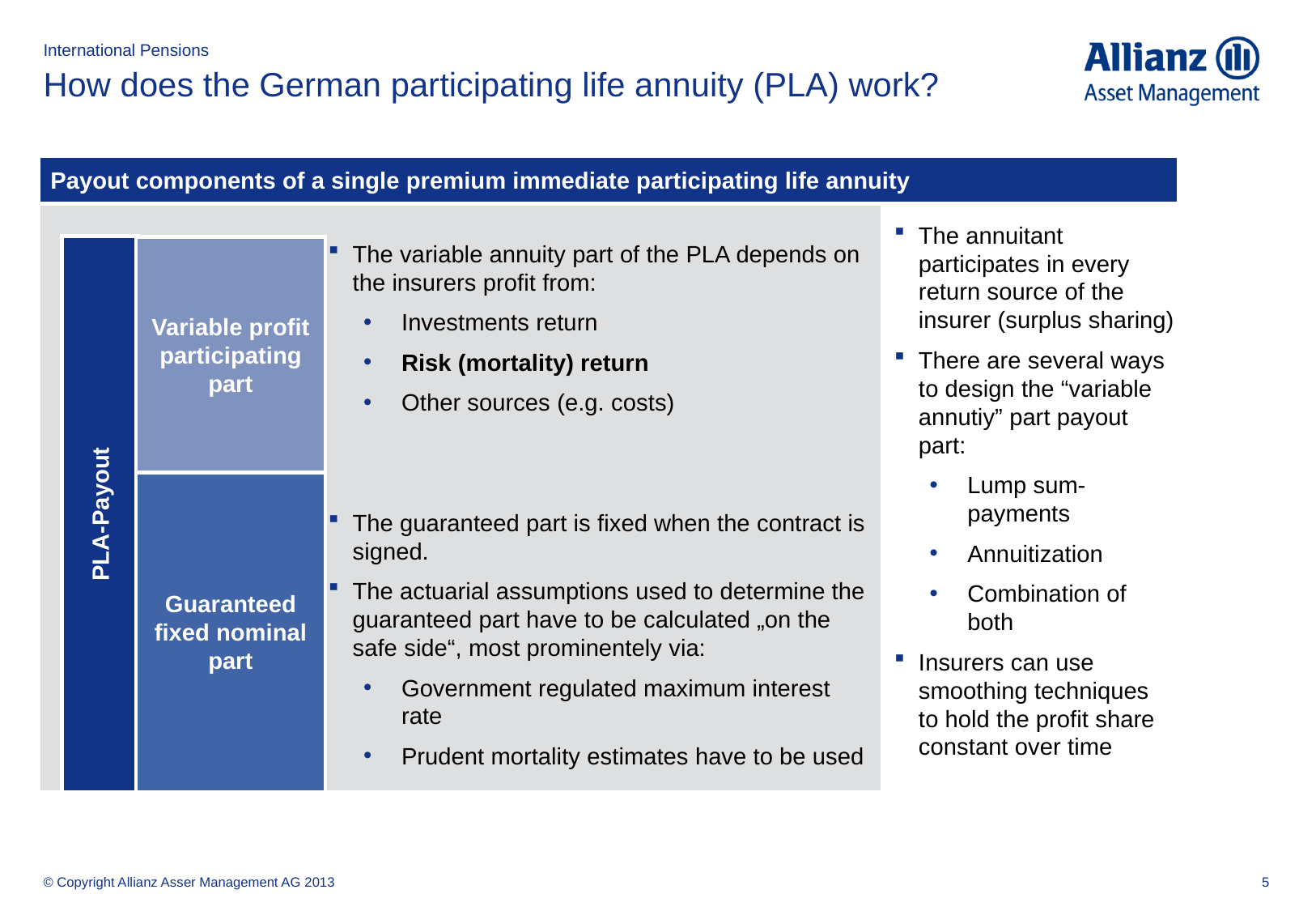

# How does the German participating life annuity (PLA) work?
Payout components of a single premium immediate participating life annuity

The annuitant participates in every return source of the insurer (surplus sharing)
There are several ways to design the “variable annutiy” part payout part:
Lump sum-payments
Annuitization
Combination of both
Insurers can use smoothing techniques to hold the profit share constant over time
Variable profit participating part
The variable annuity part of the PLA depends on the insurers profit from:
Investments return
Risk (mortality) return
Other sources (e.g. costs)

The guaranteed part is fixed when the contract is signed.
The actuarial assumptions used to determine the guaranteed part have to be calculated „on the safe side“, most prominentely via:
Government regulated maximum interest rate
Prudent mortality estimates have to be used
Guaranteed fixed nominal part
PLA-Payout
© Copyright Allianz Asser Management AG 2013
5